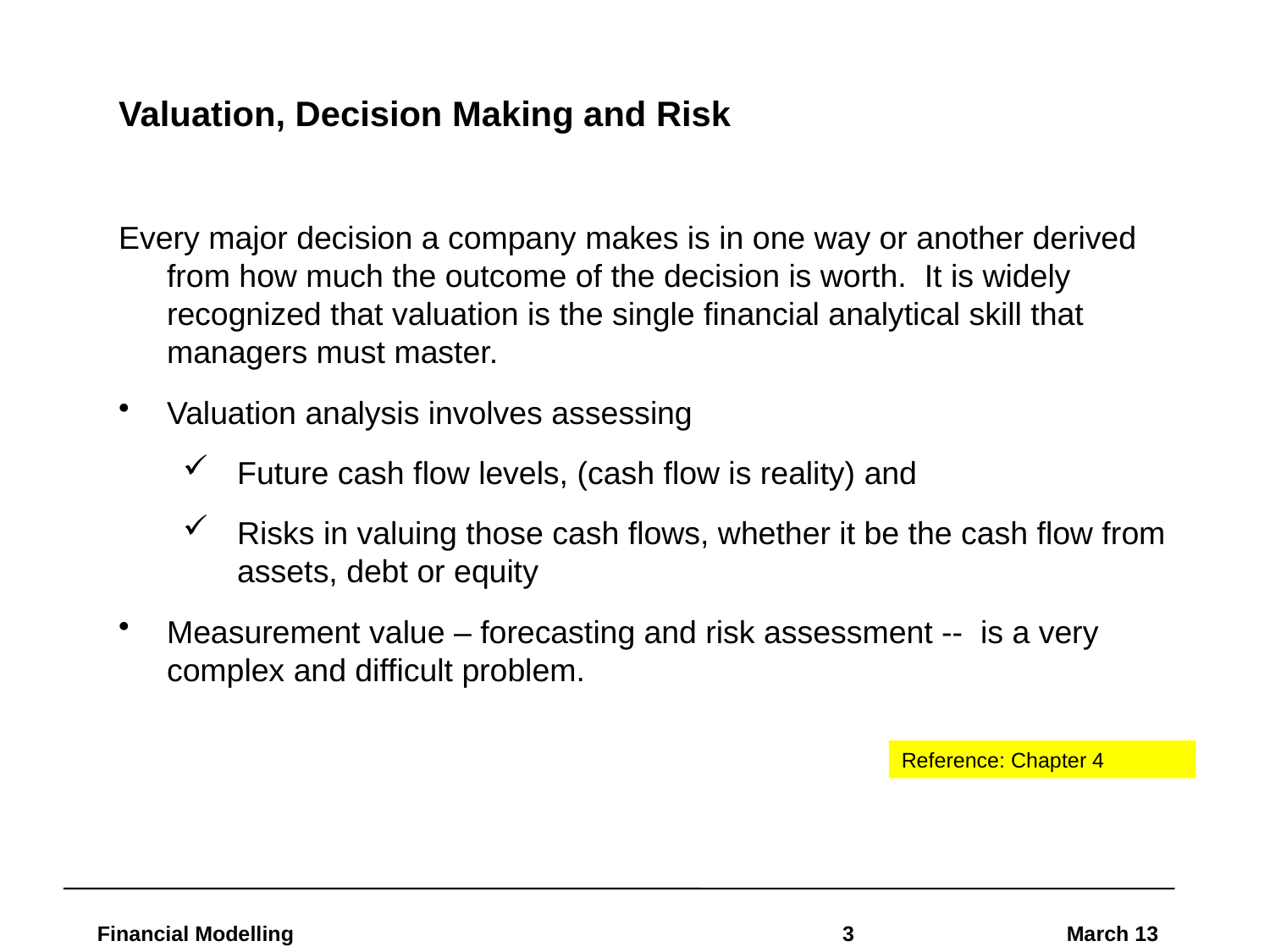

# Valuation, Decision Making and Risk
Every major decision a company makes is in one way or another derived from how much the outcome of the decision is worth.  It is widely recognized that valuation is the single financial analytical skill that managers must master.
Valuation analysis involves assessing
Future cash flow levels, (cash flow is reality) and
Risks in valuing those cash flows, whether it be the cash flow from assets, debt or equity
Measurement value – forecasting and risk assessment --  is a very complex and difficult problem.
Reference: Chapter 4